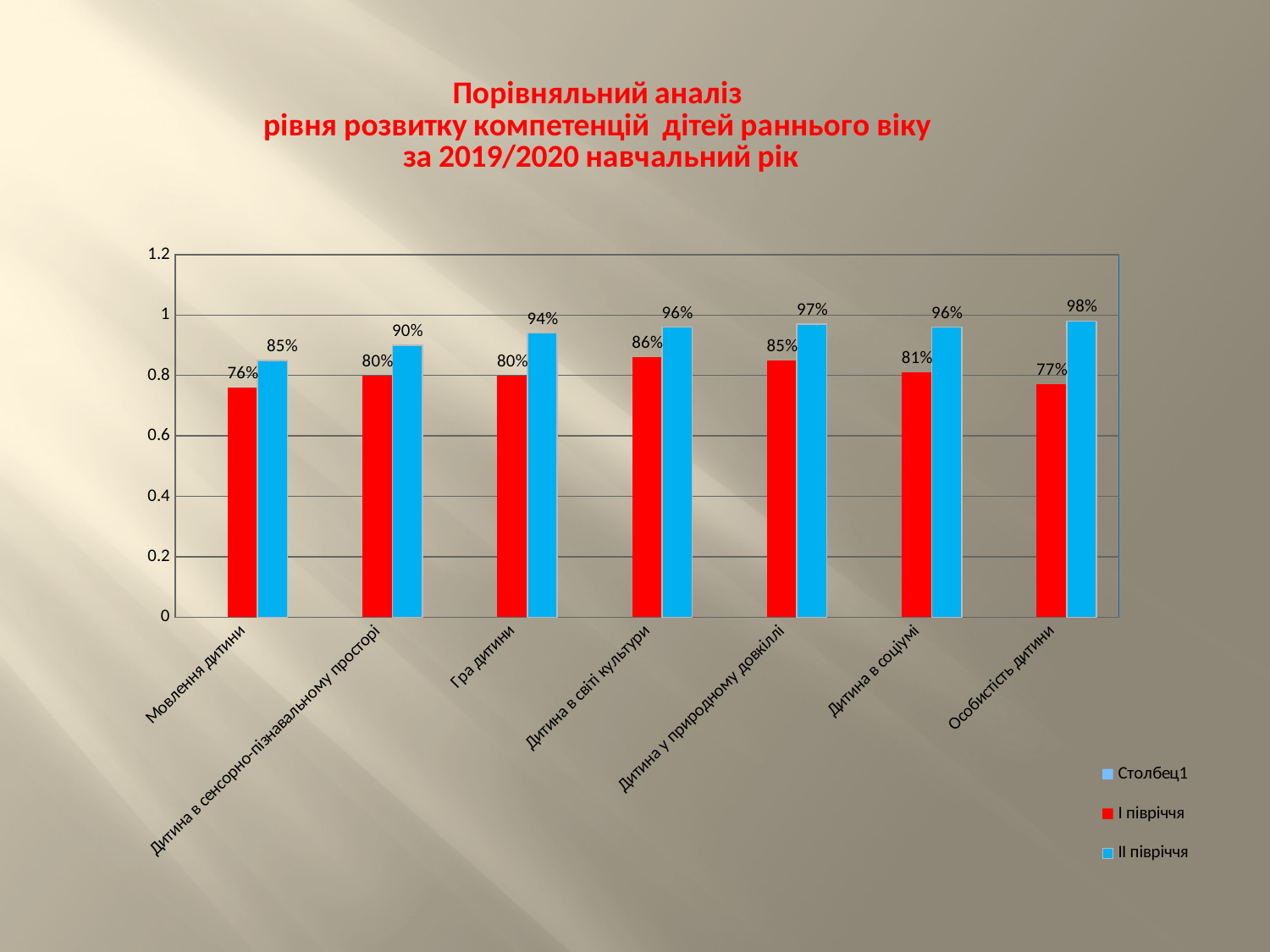

### Chart: Порівняльний аналіз
рівня розвитку компетенцій  дітей раннього віку
за 2019/2020 навчальний рік

| Category | Столбец1 | І півріччя | ІІ півріччя |
|---|---|---|---|
| Мовлення дитини | None | 0.7600000000000019 | 0.8500000000000006 |
| Дитина в сенсорно-пізнавальному просторі | None | 0.8 | 0.9 |
| Гра дитини | None | 0.8 | 0.9400000000000006 |
| Дитина в світі культури | None | 0.8600000000000007 | 0.9600000000000006 |
| Дитина у природному довкіллі | None | 0.8500000000000006 | 0.9700000000000006 |
| Дитина в соціумі | None | 0.81 | 0.9600000000000006 |
| Особистість дитини | None | 0.7700000000000019 | 0.98 |